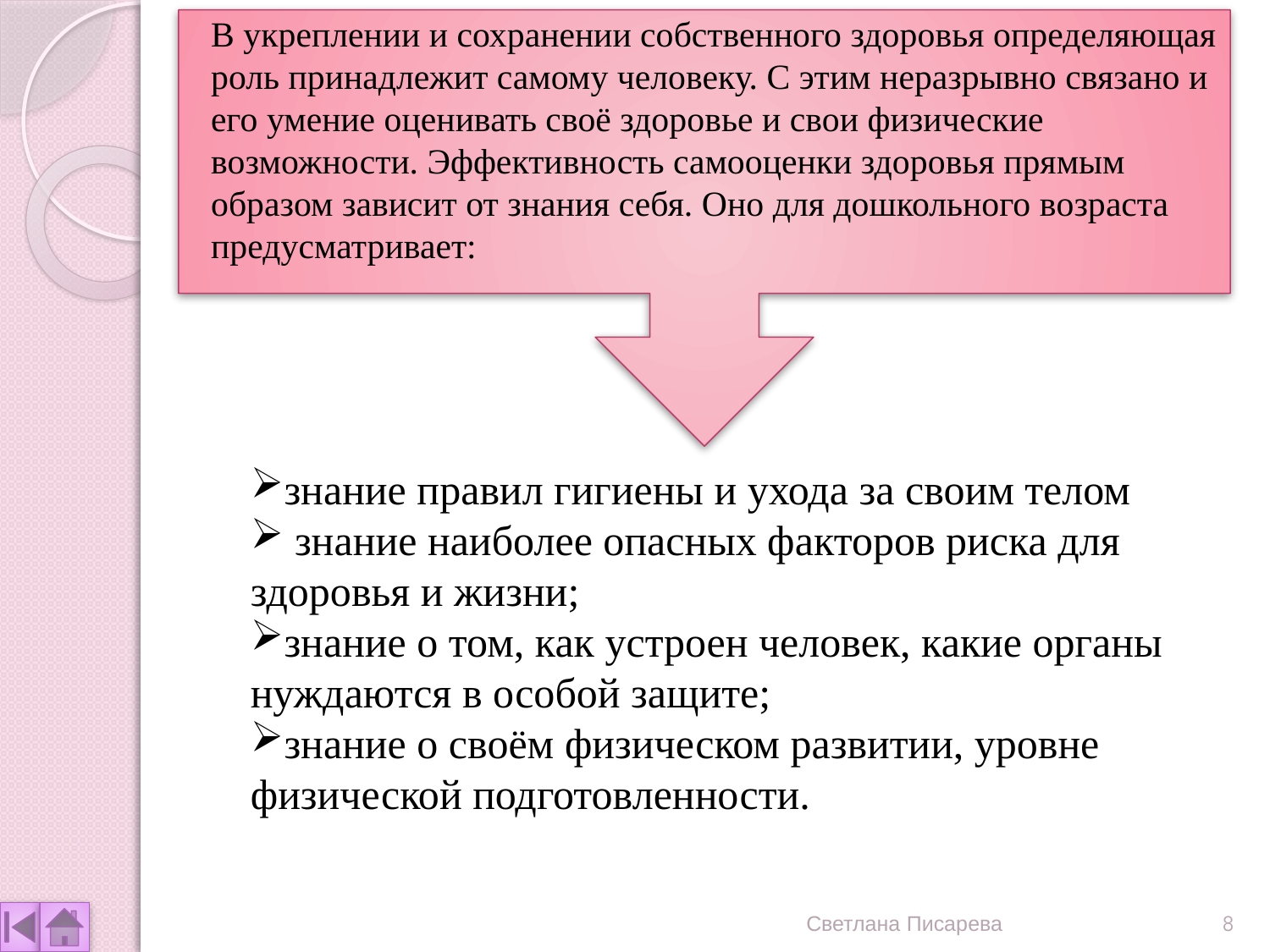

# В укреплении и сохранении собственного здоровья определяющая роль принадлежит самому человеку. С этим неразрывно связано и его умение оценивать своё здоровье и свои физические возможности. Эффективность самооценки здоровья прямым образом зависит от знания себя. Оно для дошкольного возраста предусматривает:
знание правил гигиены и ухода за своим телом
 знание наиболее опасных факторов риска для здоровья и жизни;
знание о том, как устроен человек, какие органы нуждаются в особой защите;
знание о своём физическом развитии, уровне физической подготовленности.
Светлана Писарева
8